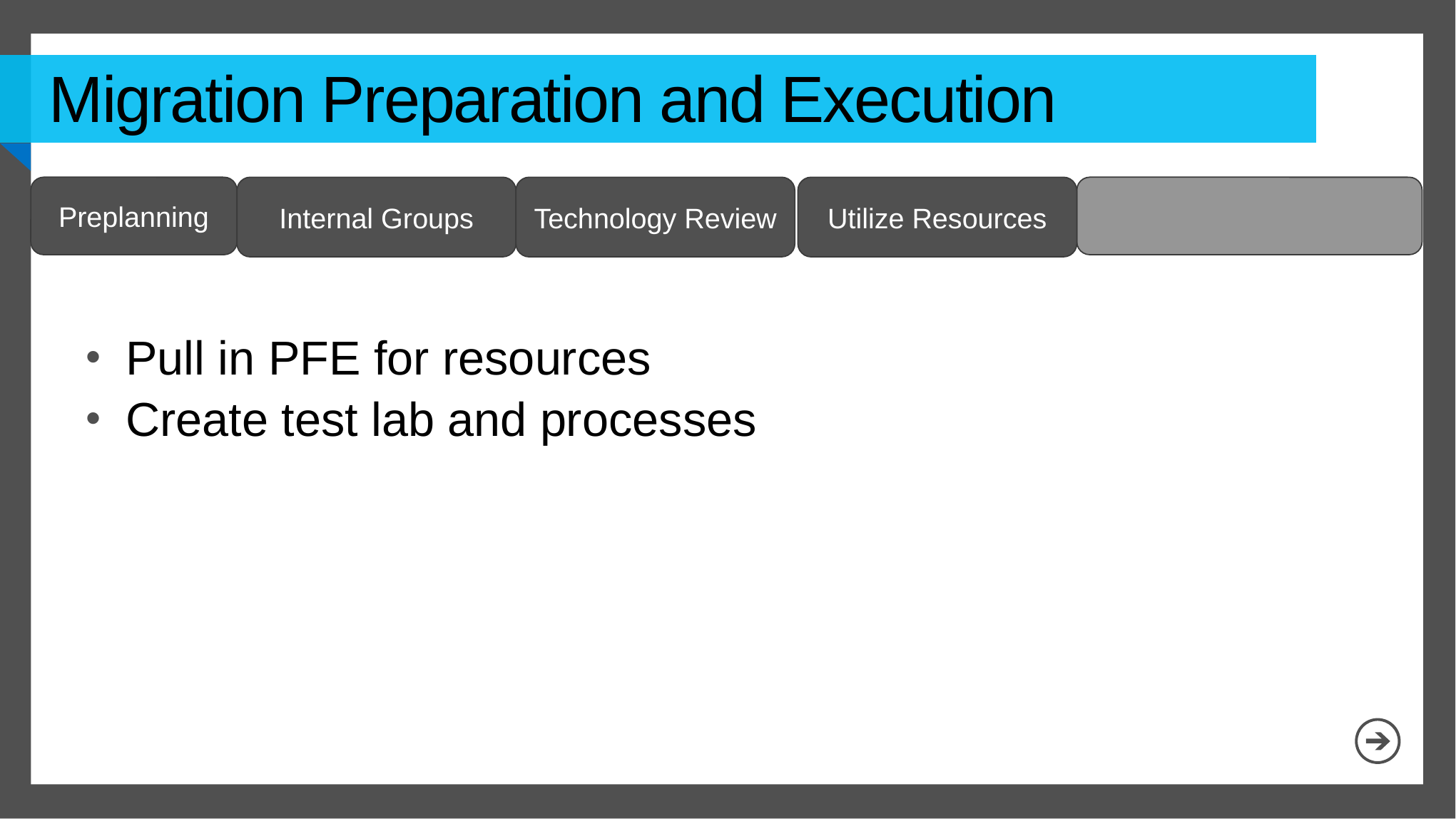

# Migration Preparation and Execution
Preplanning
Internal Groups
Technology Review
Utilize Resources

Pull in PFE for resources
Create test lab and processes